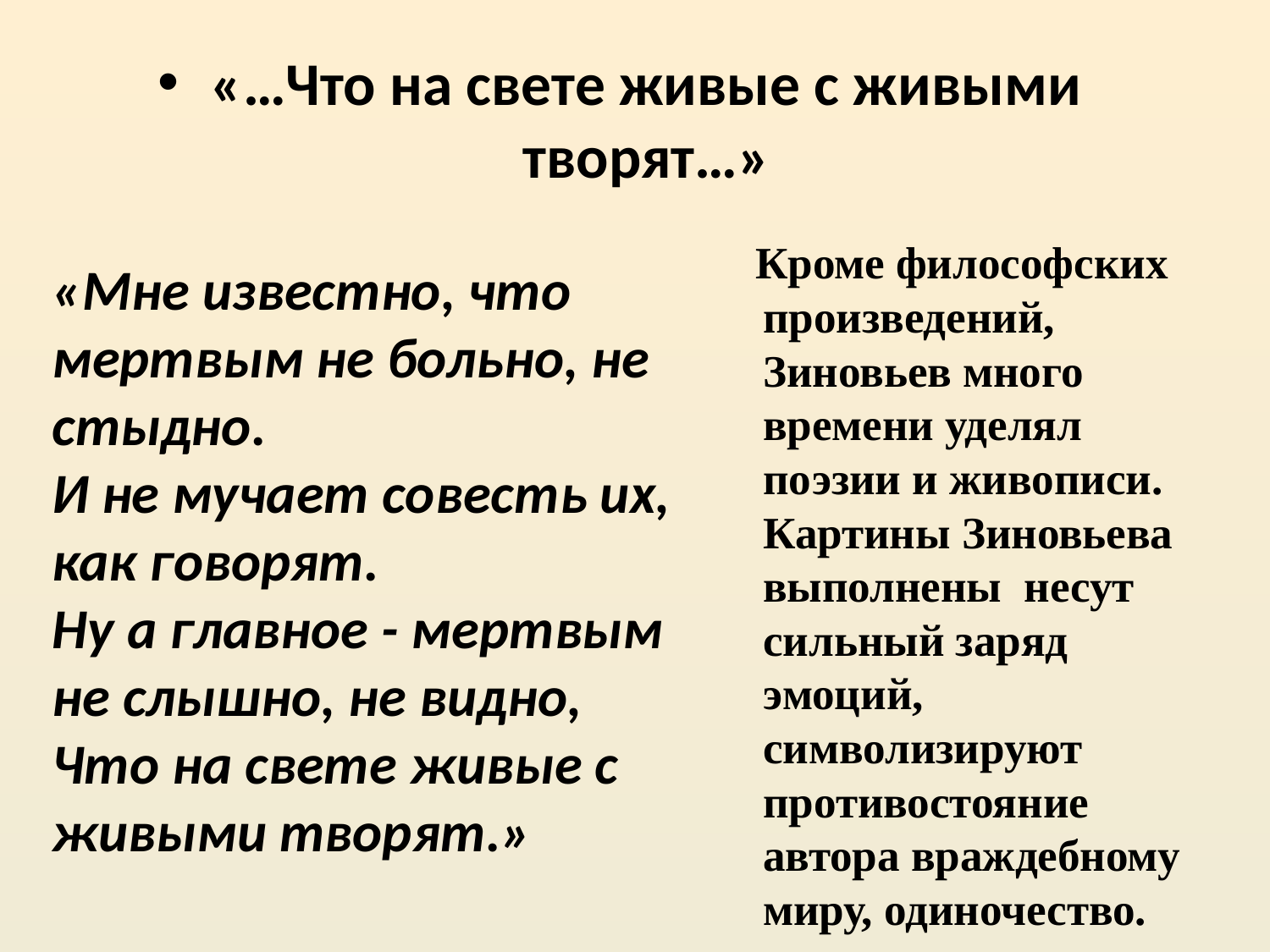

# «…Что на свете живые с живыми творят…»
    Кроме философских произведений, Зиновьев много времени уделял поэзии и живописи. Картины Зиновьева выполнены  несут сильный заряд эмоций, символизируют противостояние автора враждебному миру, одиночество.

«Мне известно, что мертвым не больно, не стыдно.
И не мучает совесть их, как говорят.
Ну а главное - мертвым не слышно, не видно,
Что на свете живые с живыми творят.»